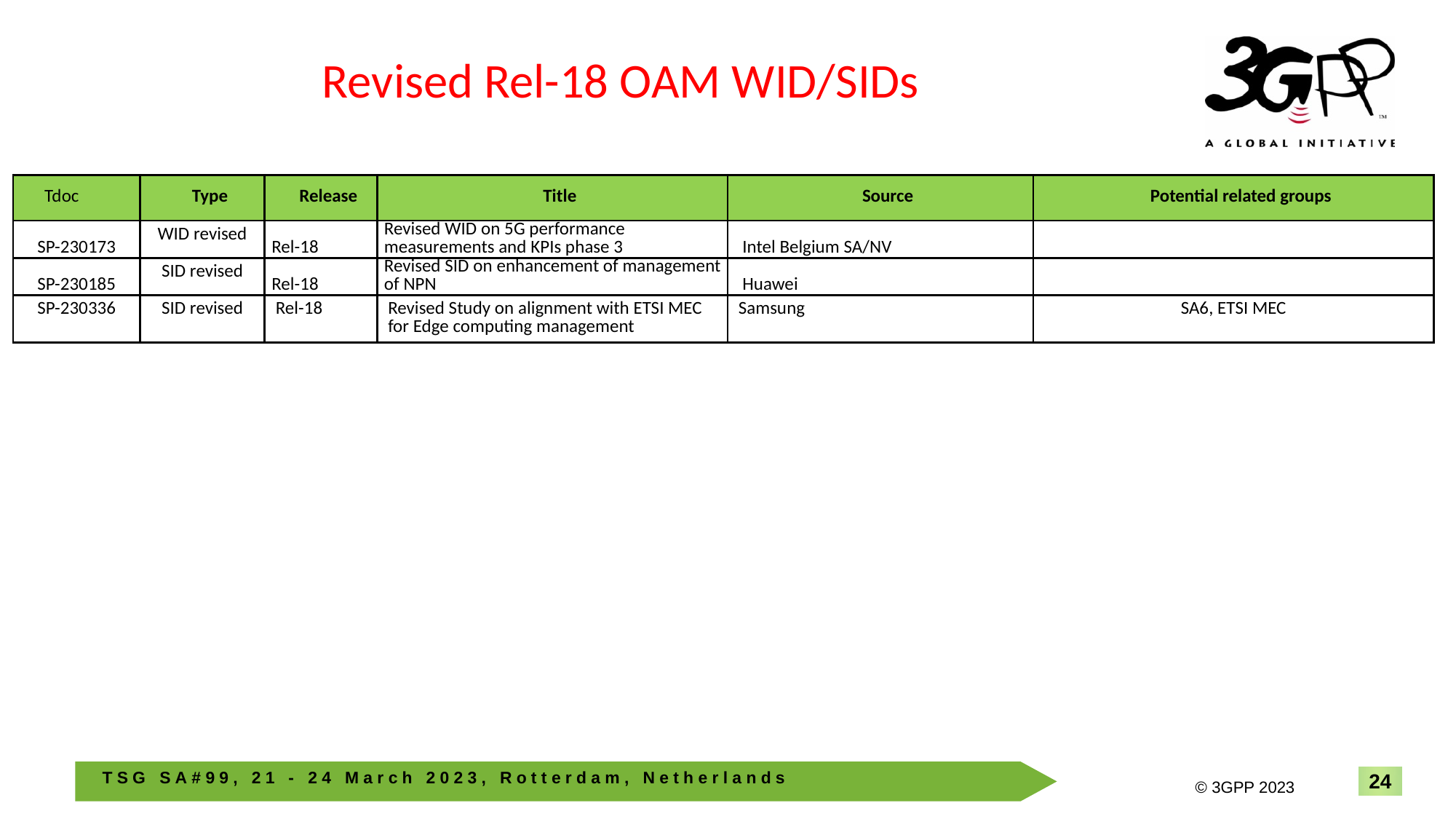

Revised Rel-18 OAM WID/SIDs
| Tdoc | Type | Release | Title | Source | Potential related groups |
| --- | --- | --- | --- | --- | --- |
| SP-230173 | WID revised | Rel-18 | Revised WID on 5G performance measurements and KPIs phase 3 | Intel Belgium SA/NV |  |
| SP-230185 | SID revised | Rel-18 | Revised SID on enhancement of management of NPN | Huawei |  |
| SP-230336 | SID revised | Rel-18 | Revised Study on alignment with ETSI MEC for Edge computing management | Samsung | SA6, ETSI MEC |